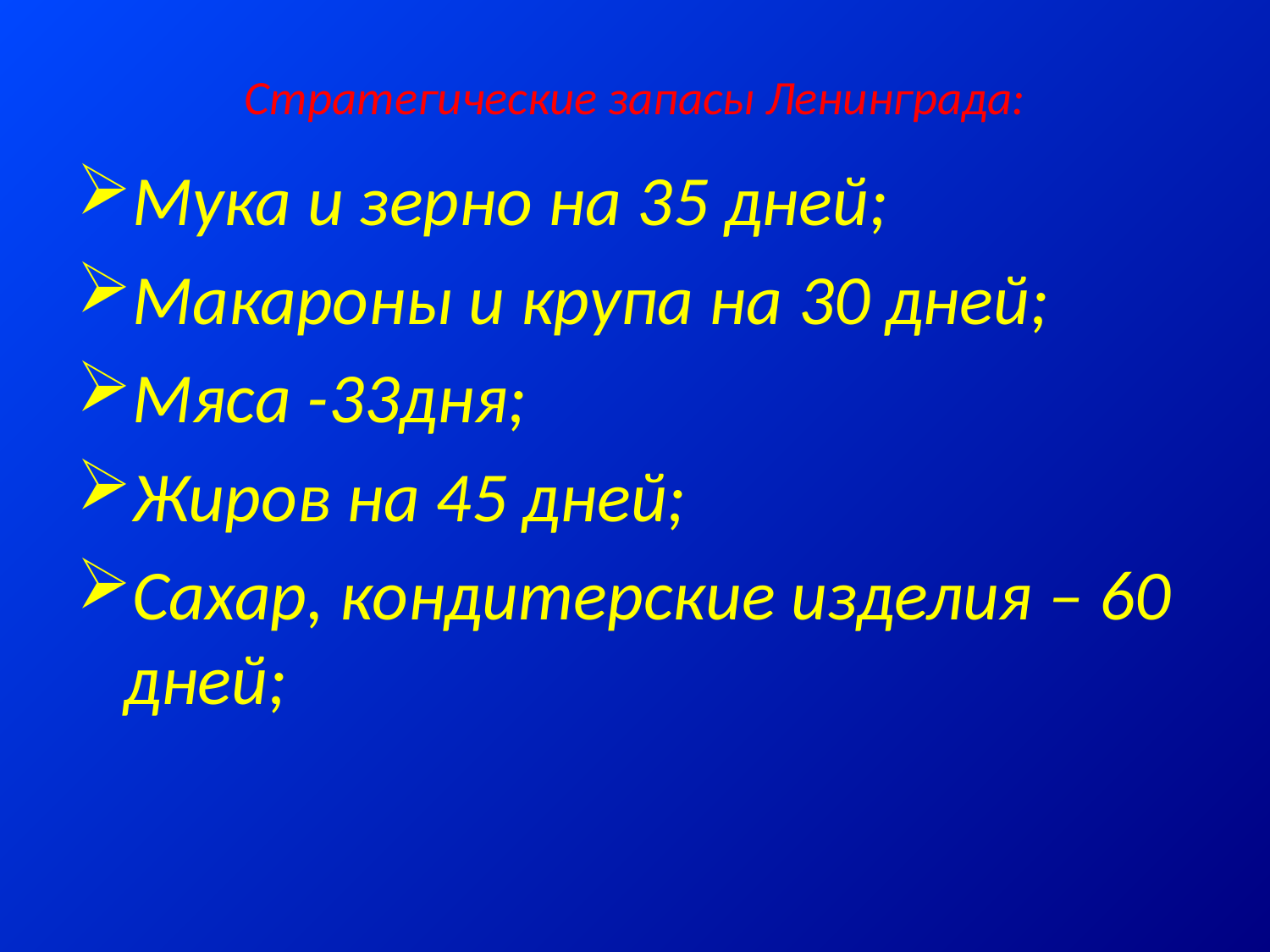

# Стратегические запасы Ленинграда:
Мука и зерно на 35 дней;
Макароны и крупа на 30 дней;
Мяса -33дня;
Жиров на 45 дней;
Сахар, кондитерские изделия – 60 дней;